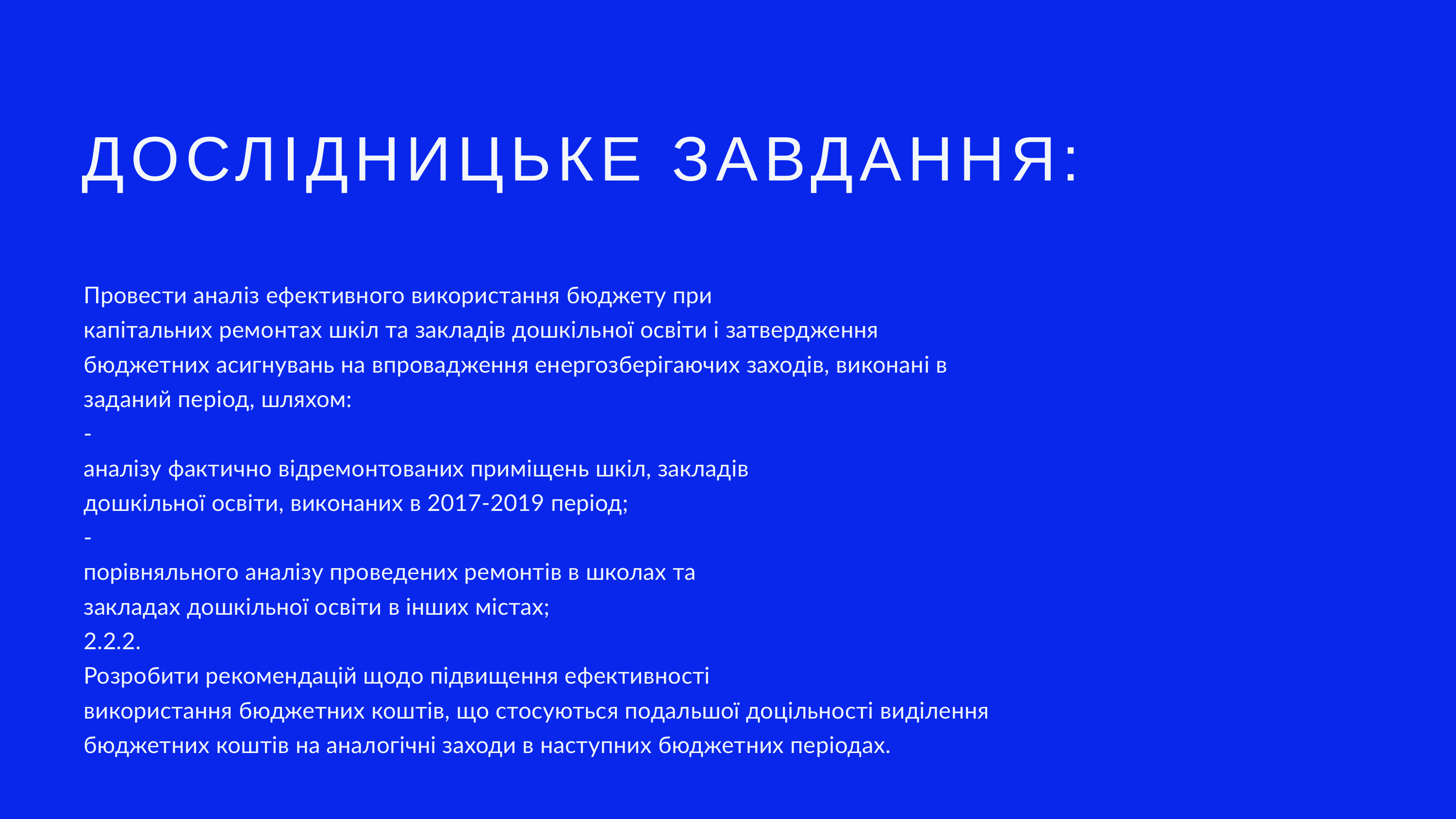

ДОСЛІДНИЦЬКЕ ЗАВДАННЯ:

Провести аналіз ефективного використання бюджету при
капітальних ремонтах шкіл та закладів дошкільної освіти і затвердження
бюджетних асигнувань на впровадження енергозберігаючих заходів, виконані в
заданий період, шляхом:
-
аналізу фактично відремонтованих приміщень шкіл, закладів
дошкільної освіти, виконаних в 2017-2019 період;
-
порівняльного аналізу проведених ремонтів в школах та
закладах дошкільної освіти в інших містах;
2.2.2.
Розробити рекомендацій щодо підвищення ефективності
використання бюджетних коштів, що стосуються подальшої доцільності виділення
бюджетних коштів на аналогічні заходи в наступних бюджетних періодах.